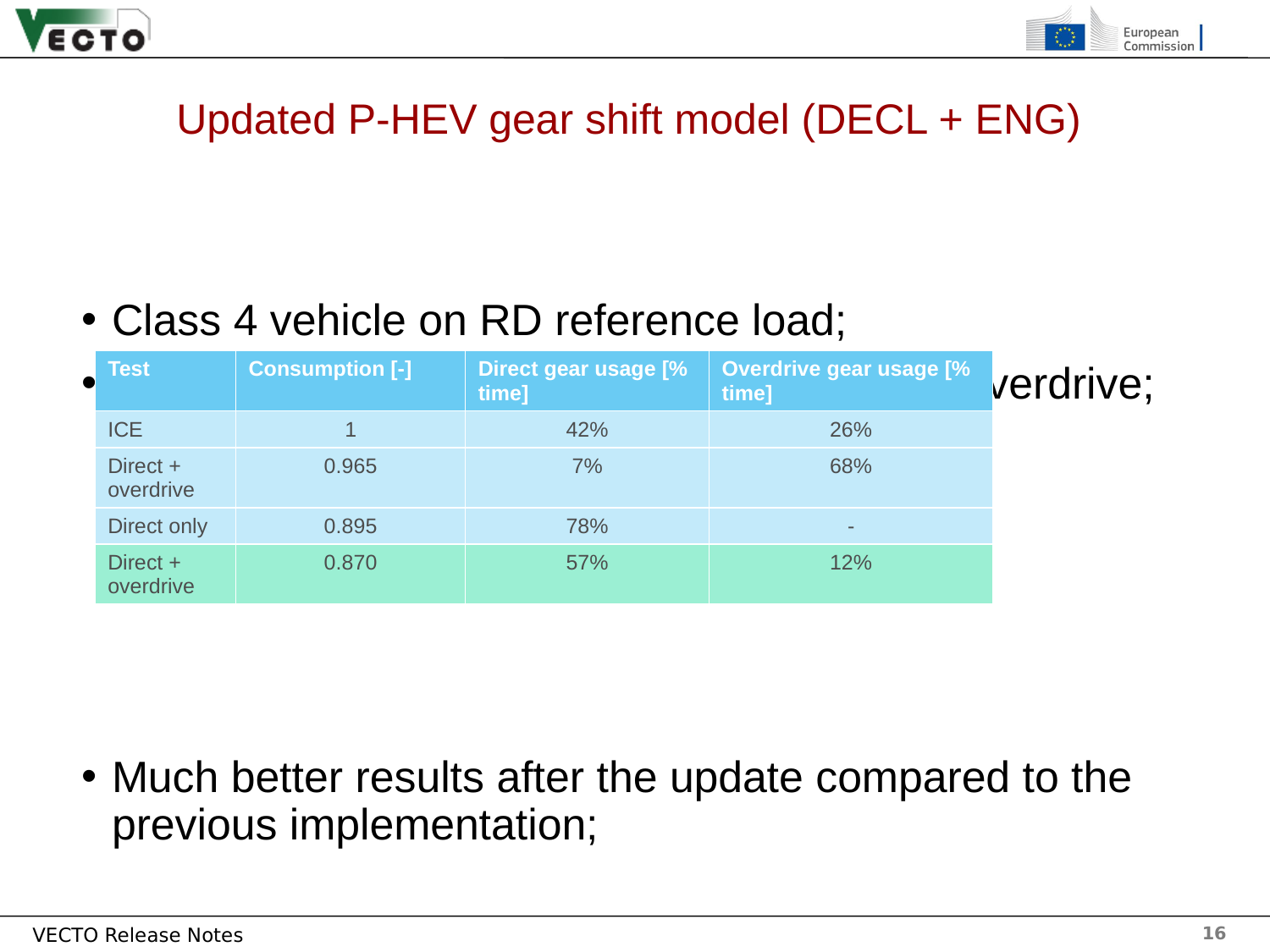

# Updated P-HEV gear shift model (DECL + ENG)
16
Class 4 vehicle on RD reference load;​
Gearbox with direct gear (3% higher η) and overdrive;
Much better results after the update compared to the previous implementation;​

| Test​ | Consumption [-]​ | Direct gear usage [% time]​ | Overdrive gear usage [% time]​ |
| --- | --- | --- | --- |
| ICE ​ | 1​ | 42%​ | 26%​ |
| Direct + overdrive​ | 0.965​ | 7%​ | 68%​ |
| Direct only​ | 0.895​ | 78%​ | -​ |
| Direct + overdrive​ | 0.870​ | 57%​ | 12%​ |